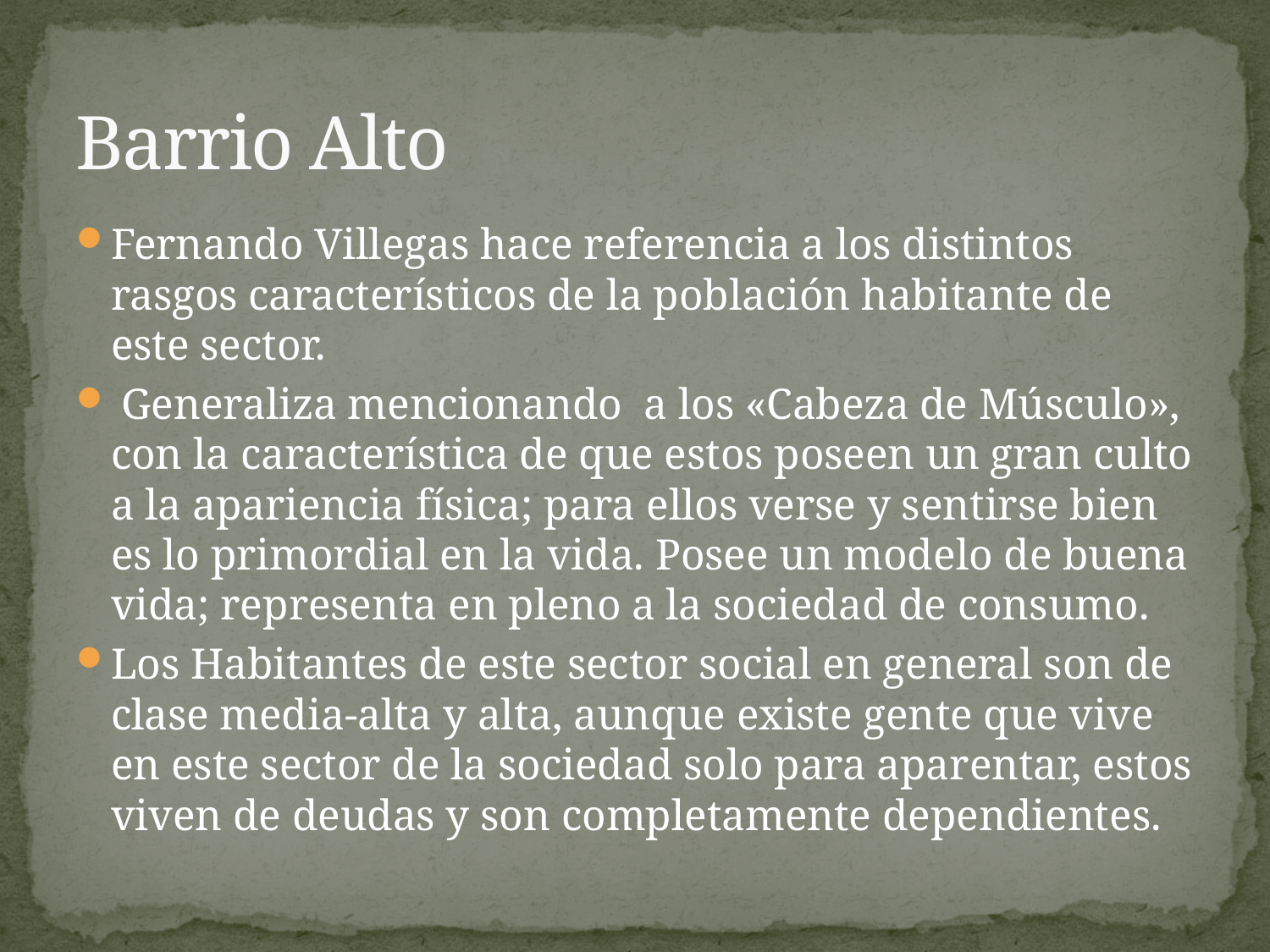

# Barrio Alto
Fernando Villegas hace referencia a los distintos rasgos característicos de la población habitante de este sector.
 Generaliza mencionando  a los «Cabeza de Músculo», con la característica de que estos poseen un gran culto a la apariencia física; para ellos verse y sentirse bien es lo primordial en la vida. Posee un modelo de buena vida; representa en pleno a la sociedad de consumo.
Los Habitantes de este sector social en general son de clase media-alta y alta, aunque existe gente que vive en este sector de la sociedad solo para aparentar, estos viven de deudas y son completamente dependientes.